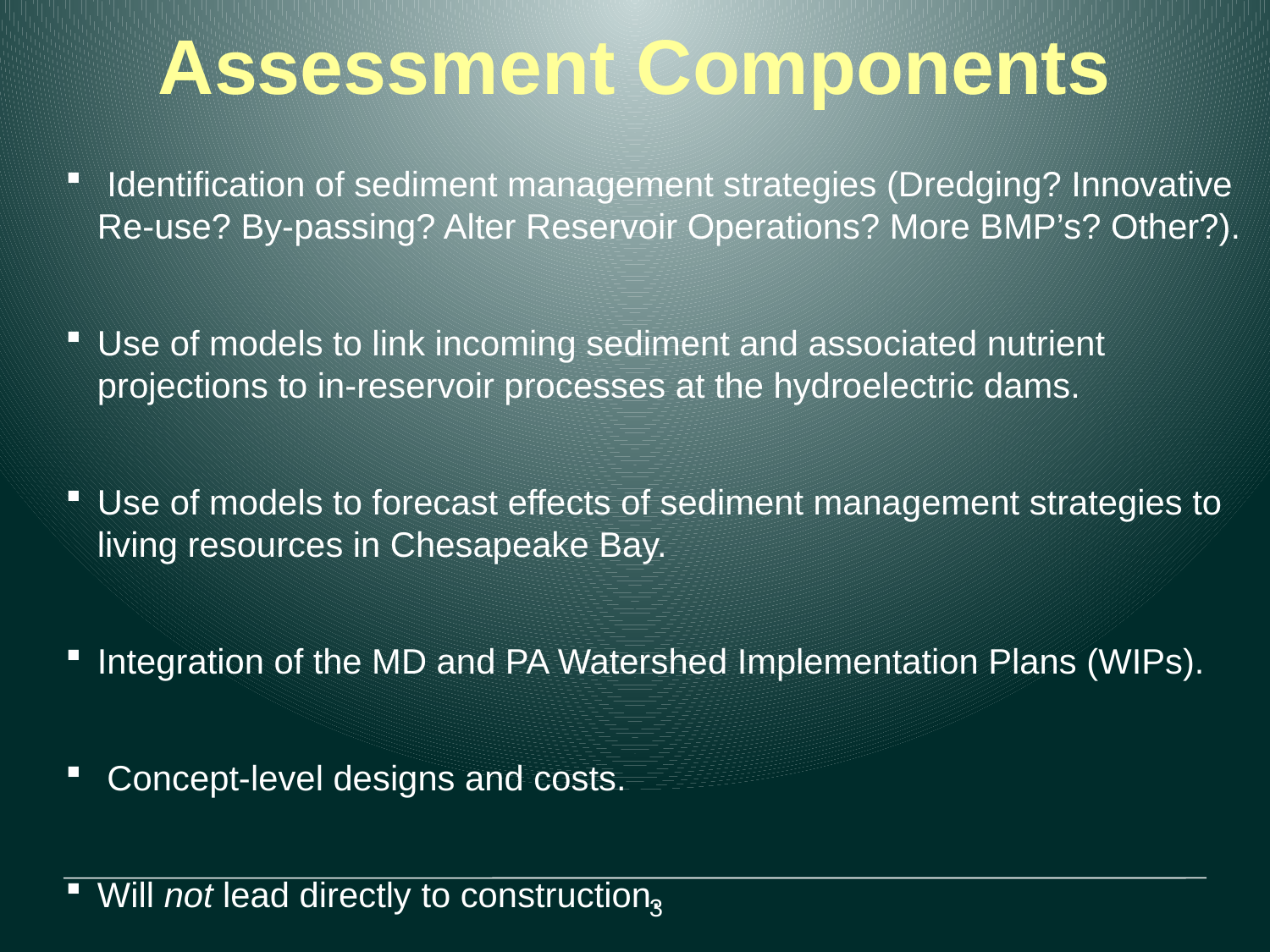

# Assessment Components

 Identification of sediment management strategies (Dredging? Innovative Re-use? By-passing? Alter Reservoir Operations? More BMP’s? Other?).

Use of models to link incoming sediment and associated nutrient projections to in-reservoir processes at the hydroelectric dams.

Use of models to forecast effects of sediment management strategies to living resources in Chesapeake Bay.

Integration of the MD and PA Watershed Implementation Plans (WIPs).

 Concept-level designs and costs.

Will not lead directly to construction.

3